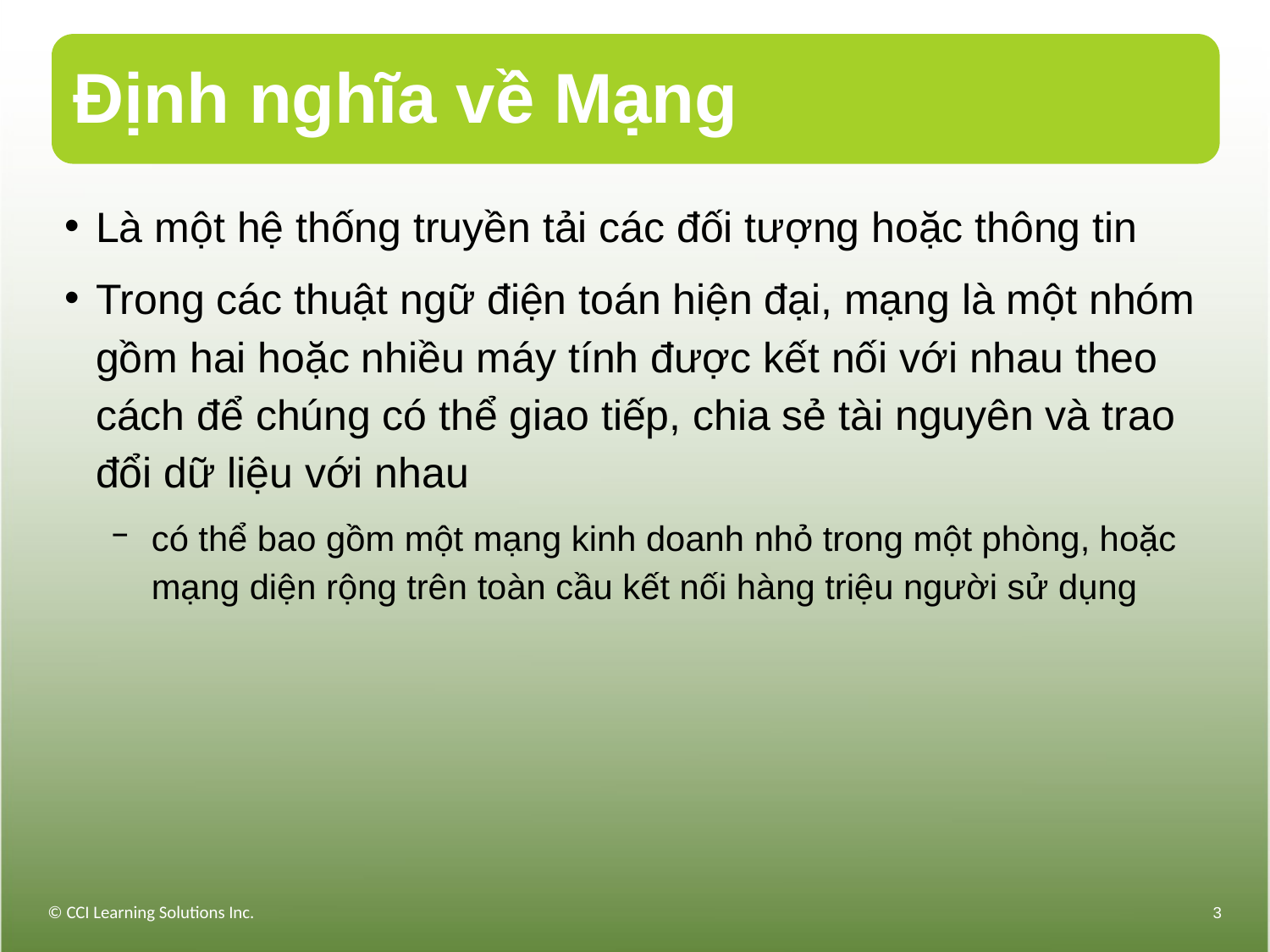

# Định nghĩa về Mạng
Là một hệ thống truyền tải các đối tượng hoặc thông tin
Trong các thuật ngữ điện toán hiện đại, mạng là một nhóm gồm hai hoặc nhiều máy tính được kết nối với nhau theo cách để chúng có thể giao tiếp, chia sẻ tài nguyên và trao đổi dữ liệu với nhau
có thể bao gồm một mạng kinh doanh nhỏ trong một phòng, hoặc mạng diện rộng trên toàn cầu kết nối hàng triệu người sử dụng
© CCI Learning Solutions Inc.
3